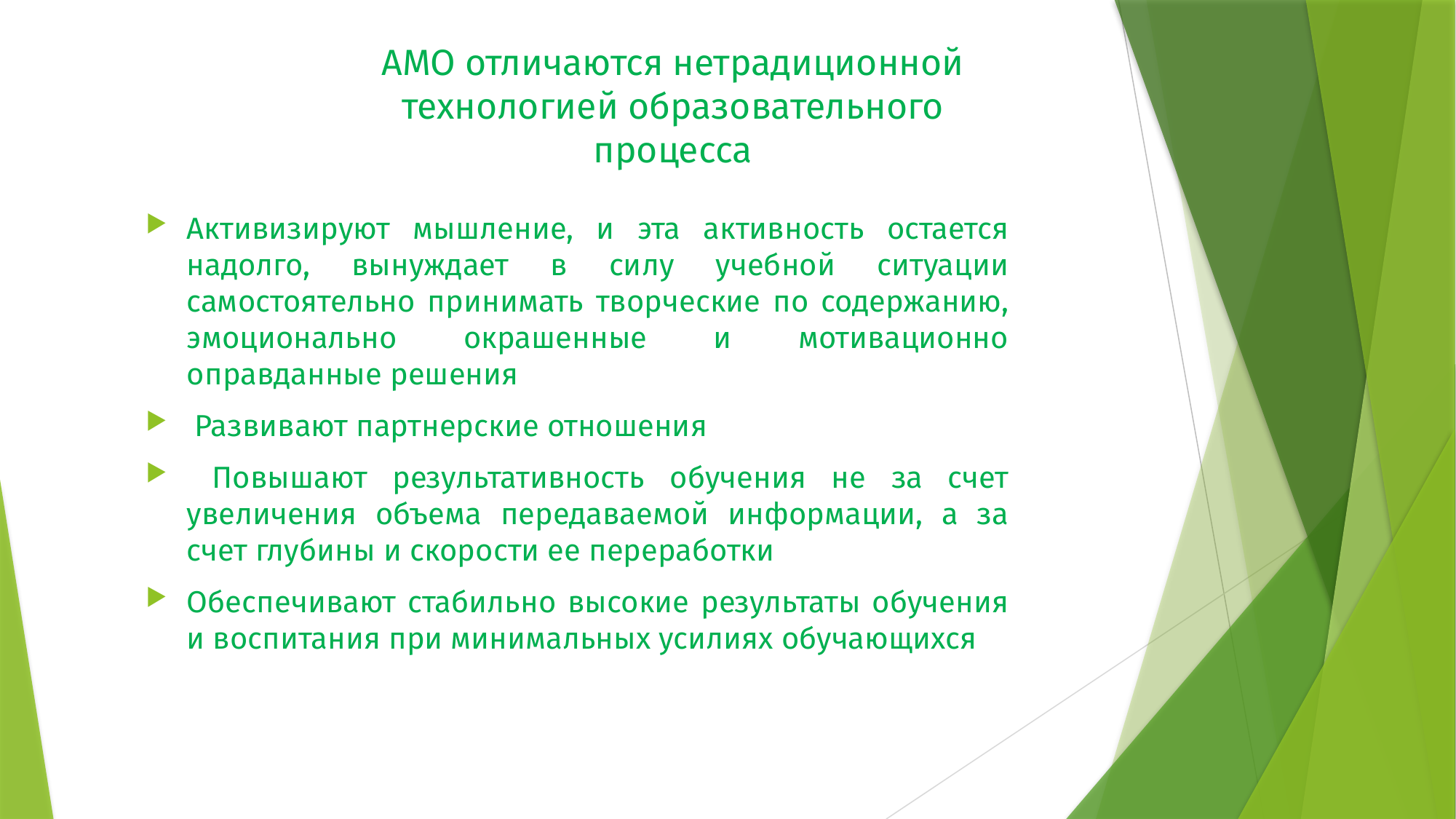

АМО отличаются нетрадиционной технологией образовательного процесса
Активизируют мышление, и эта активность остается надолго, вынуждает в силу учебной ситуации самостоятельно принимать творческие по содержанию, эмоционально окрашенные и мотивационно оправданные решения
 Развивают партнерские отношения
 Повышают результативность обучения не за счет увеличения объема передаваемой информации, а за счет глубины и скорости ее переработки
Обеспечивают стабильно высокие результаты обучения и воспитания при минимальных усилиях обучающихся